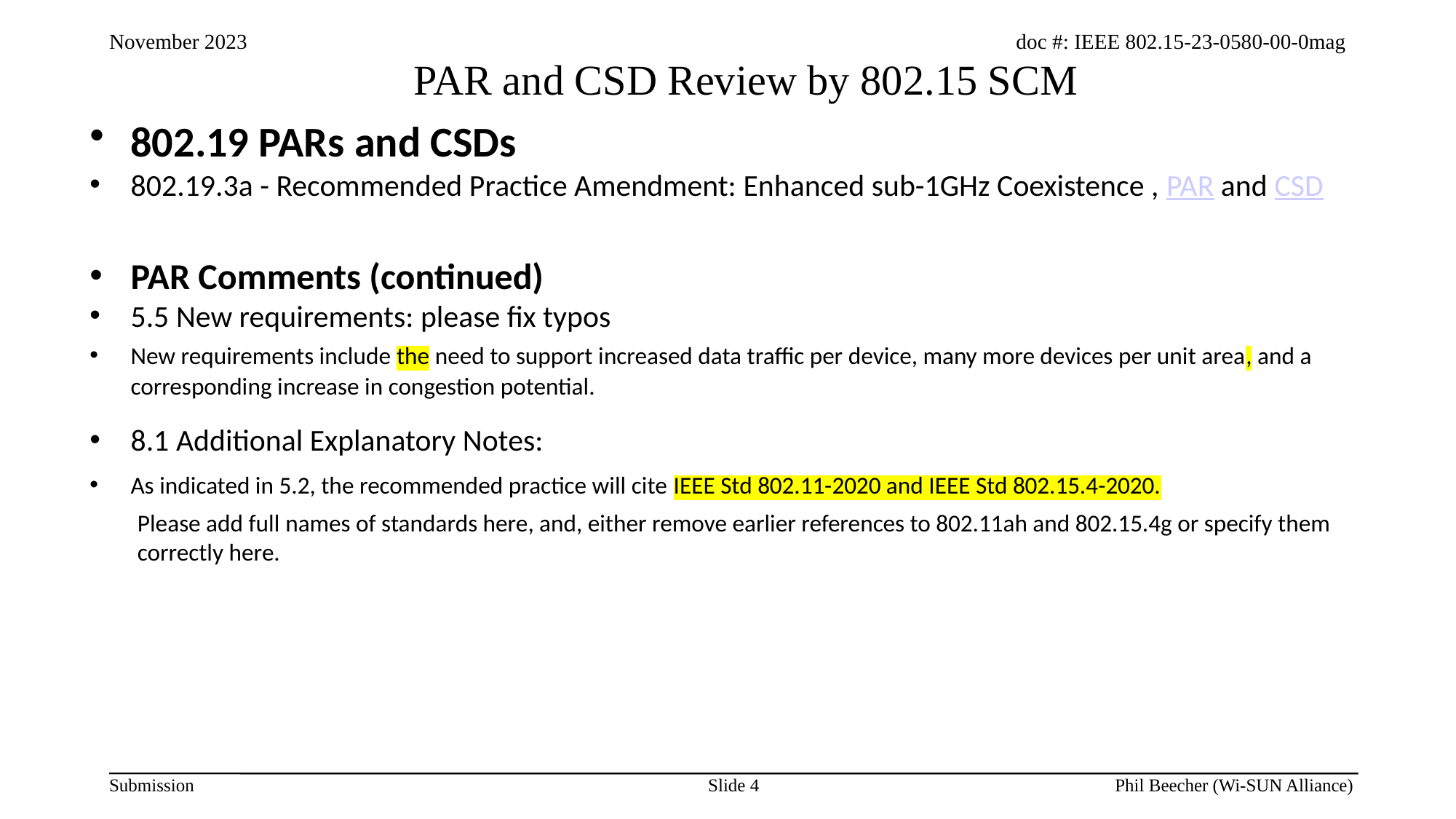

# PAR and CSD Review by 802.15 SCM
802.19 PARs and CSDs
802.19.3a - Recommended Practice Amendment: Enhanced sub-1GHz Coexistence , PAR and CSD

PAR Comments (continued)
5.5 New requirements: please fix typos
New requirements include the need to support increased data traffic per device, many more devices per unit area, and a corresponding increase in congestion potential.
8.1 Additional Explanatory Notes:
As indicated in 5.2, the recommended practice will cite IEEE Std 802.11-2020 and IEEE Std 802.15.4-2020.
Please add full names of standards here, and, either remove earlier references to 802.11ah and 802.15.4g or specify them correctly here.
Slide 4
Phil Beecher (Wi-SUN Alliance)